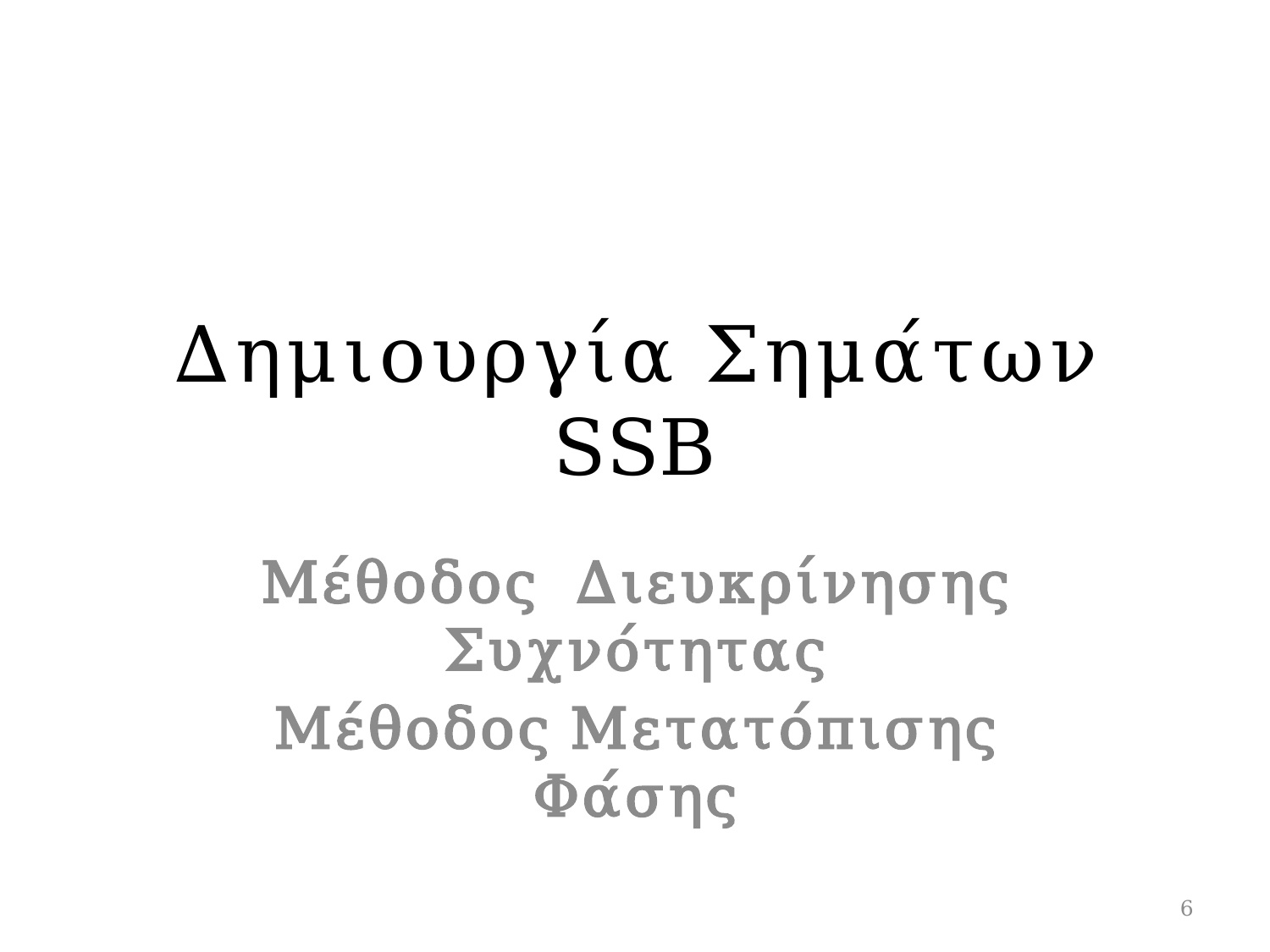

# Δημιουργία Σημάτων SSB
Μέθοδος  Διευκρίνησης Συχνότητας
Μέθοδος Μετατόπισης Φάσης
6